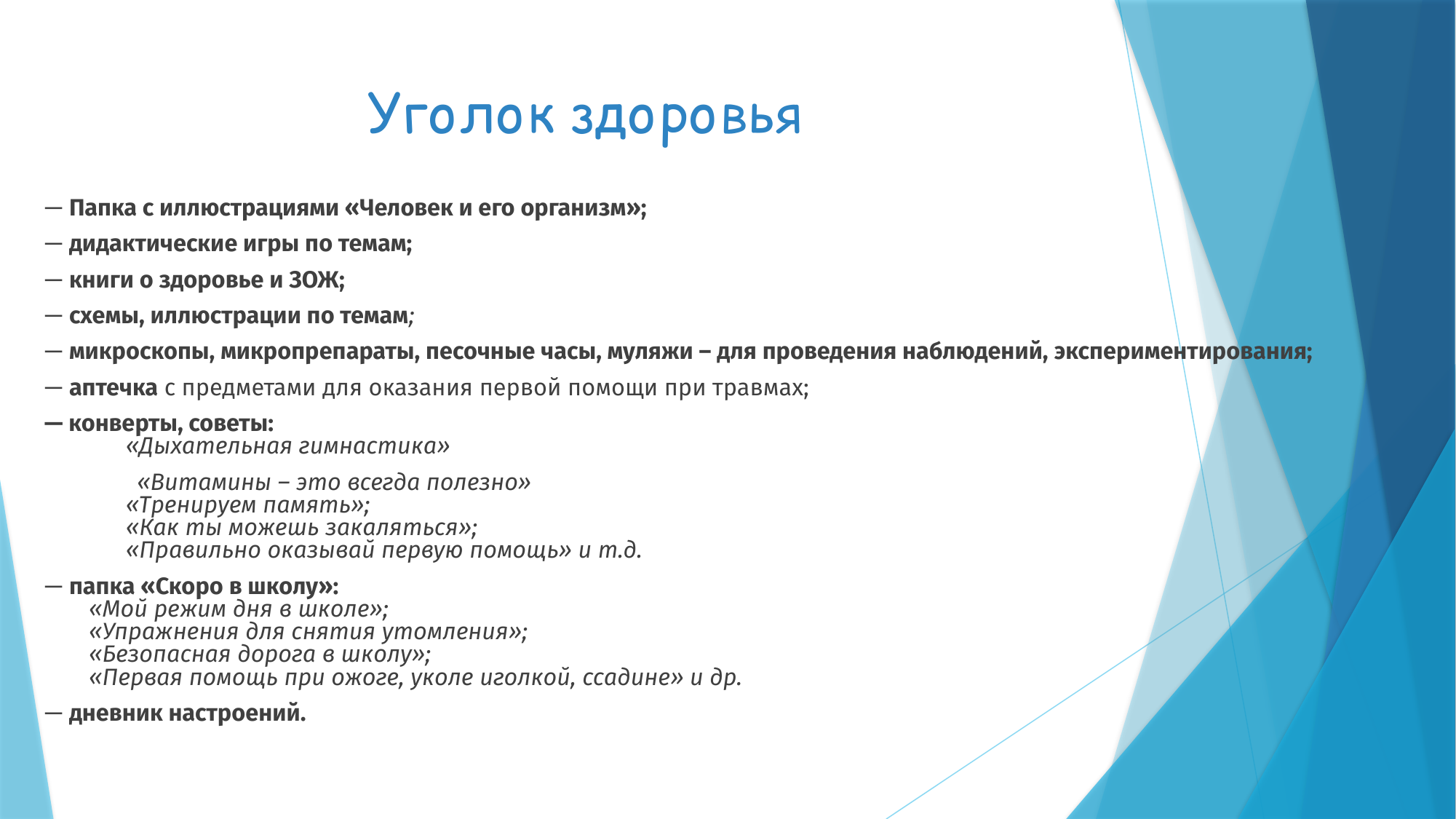

# Уголок здоровья

— Папка с иллюстрациями «Человек и его организм»;
— дидактические игры по темам;
— книги о здоровье и ЗОЖ;
— схемы, иллюстрации по темам;
— микроскопы, микропрепараты, песочные часы, муляжи – для проведения наблюдений, экспериментирования;
— аптечка с предметами для оказания первой помощи при травмах;
— конверты, советы:
       «Дыхательная гимнастика»
               «Витамины – это всегда полезно»
       «Тренируем память»;
       «Как ты можешь закаляться»;
       «Правильно оказывай первую помощь» и т.д.
— папка «Скоро в школу»:
 «Мой режим дня в школе»;
 «Упражнения для снятия утомления»;
 «Безопасная дорога в школу»;
 «Первая помощь при ожоге, уколе иголкой, ссадине» и др.
— дневник настроений.